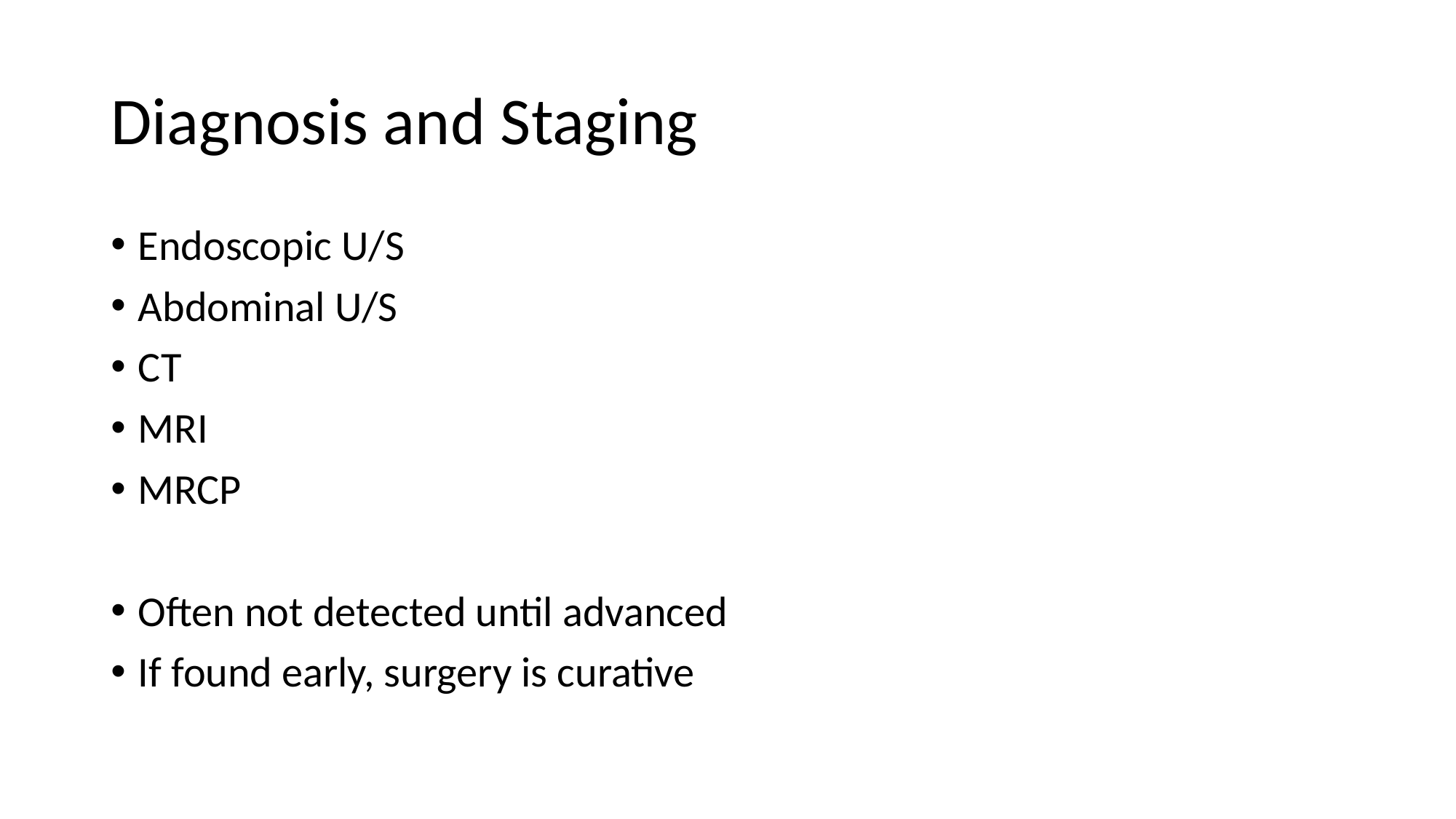

# Diagnosis and Staging
Endoscopic U/S
Abdominal U/S
CT
MRI
MRCP

Often not detected until advanced
If found early, surgery is curative